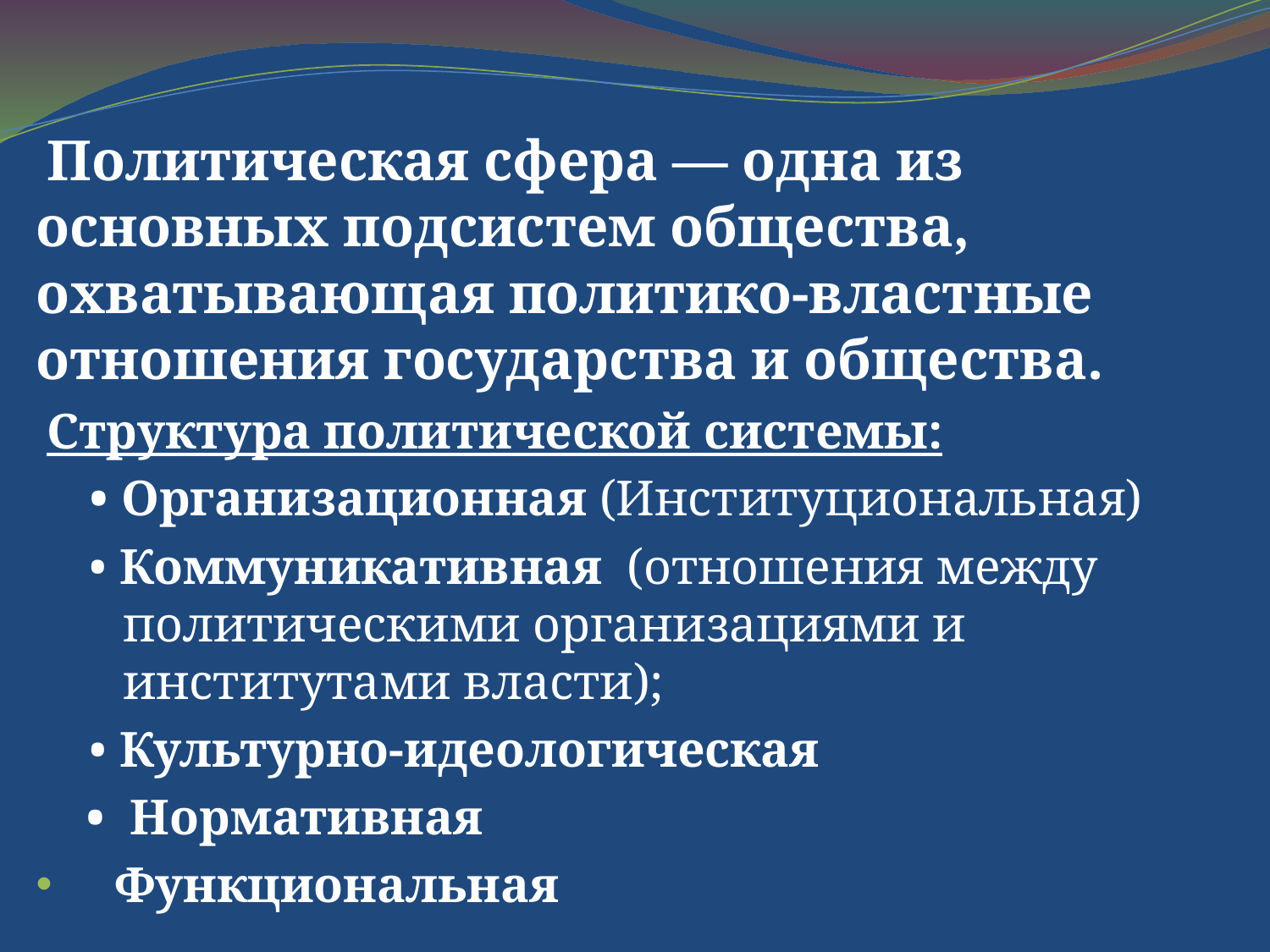

Политическая сфера — одна из основных подсистем общества, охватывающая политико-властные отношения государства и общества.
 Структура политической системы:
• Организационная (Институциональная)
• Коммуникативная  (отношения между политическими организациями и институтами власти);
• Культурно-идеологическая
    •  Нормативная
     Функциональная